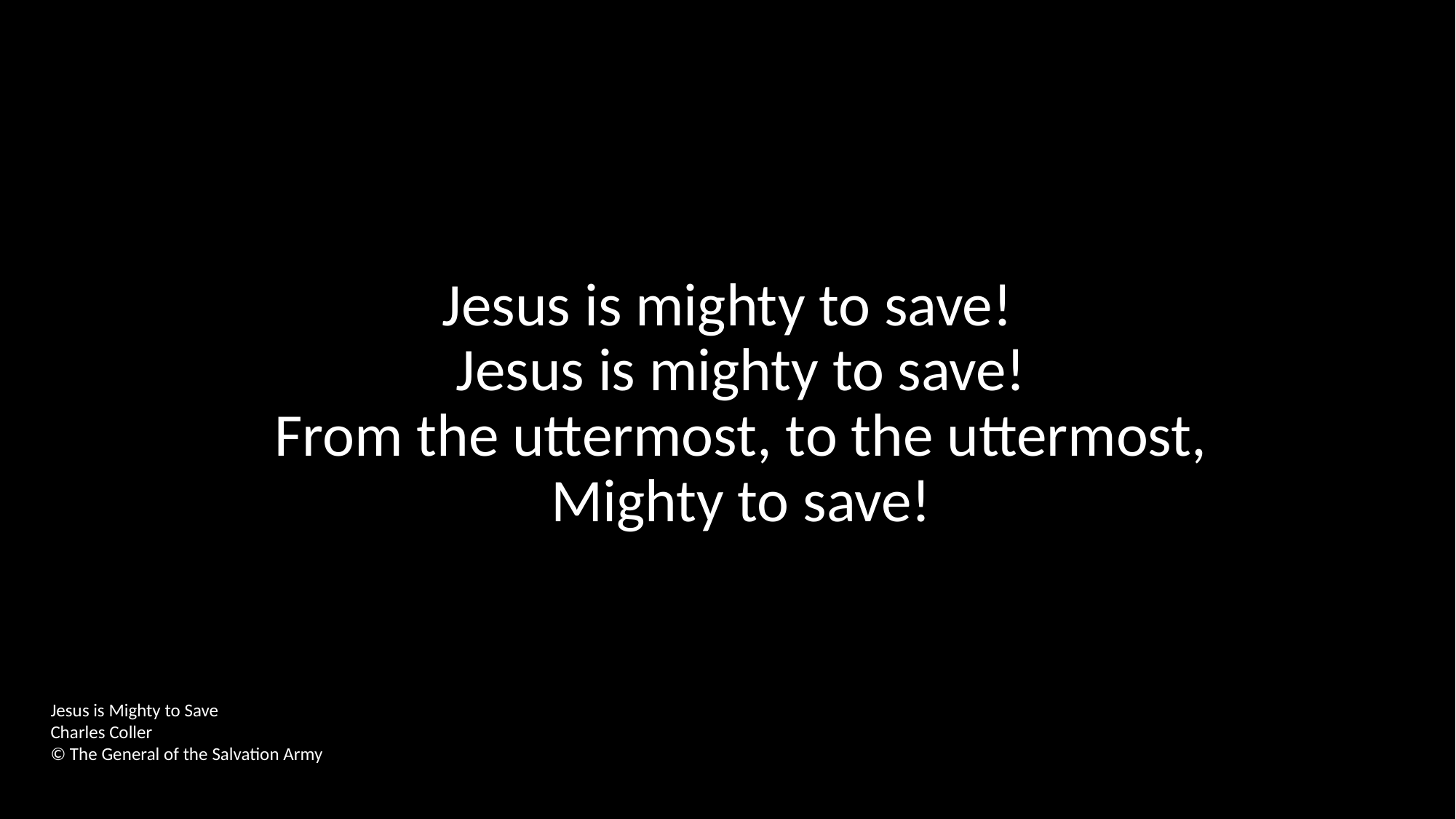

Jesus is mighty to save!
Jesus is mighty to save!
From the uttermost, to the uttermost,
Mighty to save!
Jesus is Mighty to Save
Charles Coller
© The General of the Salvation Army